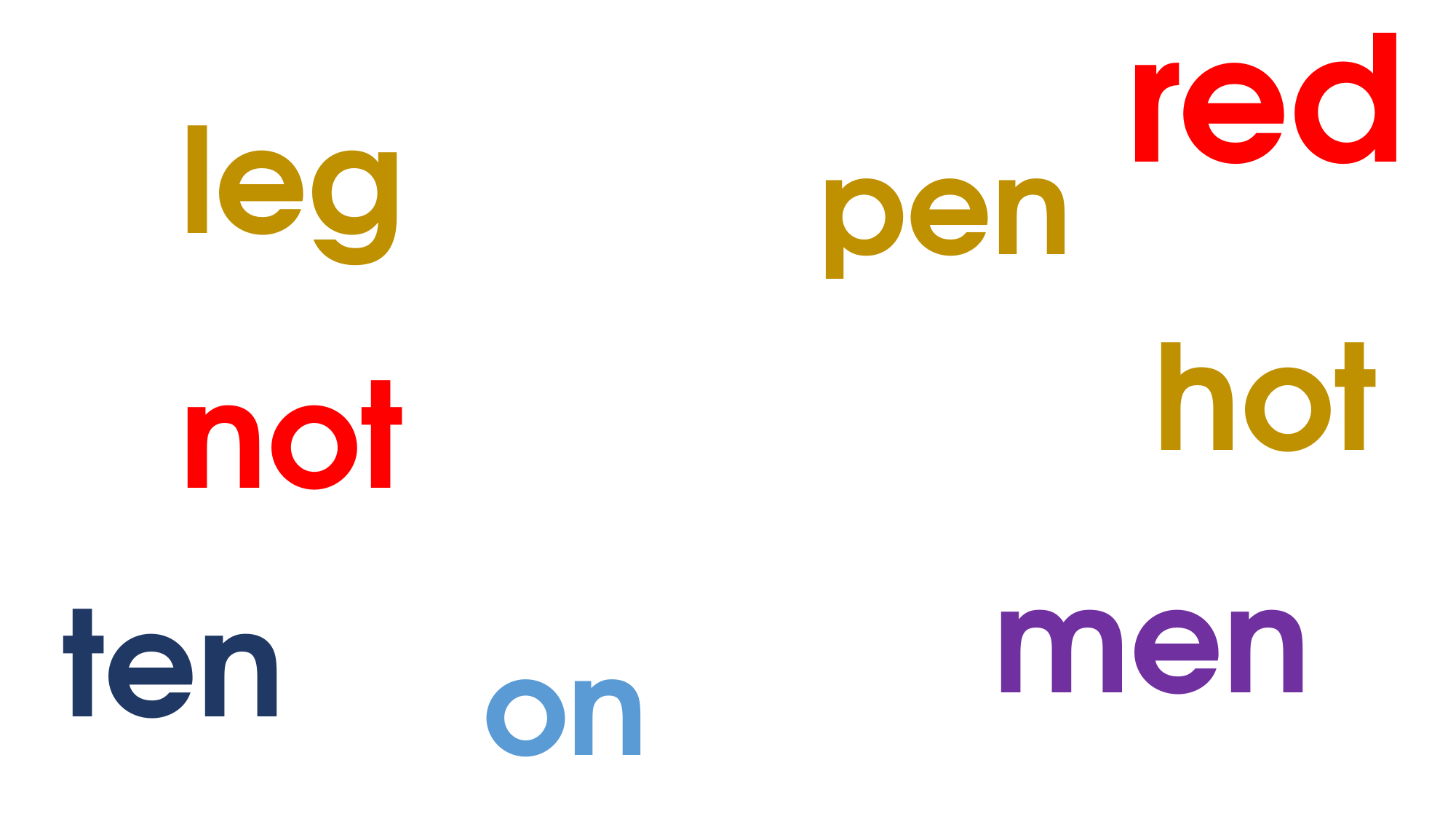

red
leg
pen
hot
not
men
ten
on